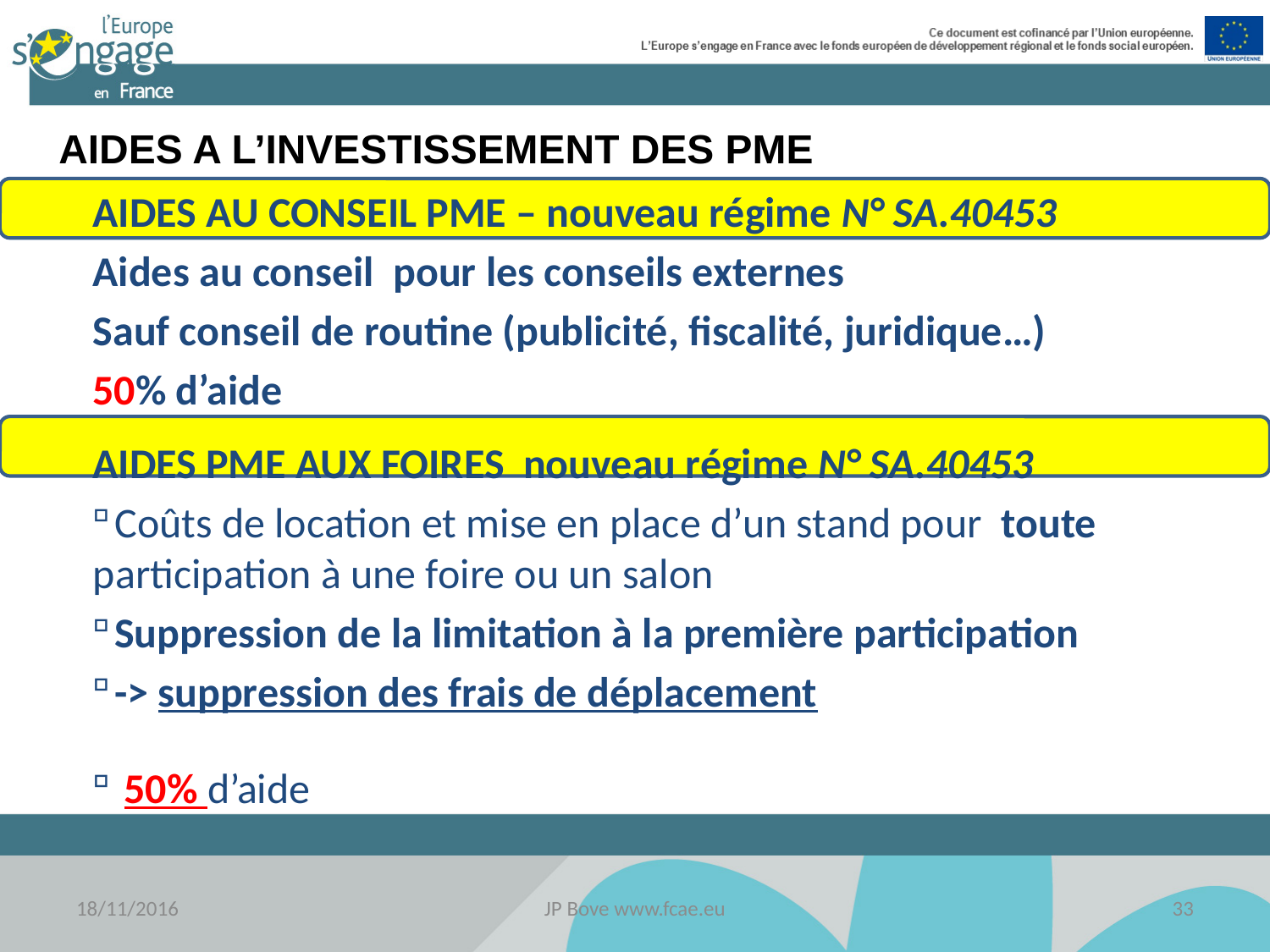

AIDES A L’INVESTISSEMENT DES PME

AIDES AU CONSEIL PME – nouveau régime N° SA.40453
Aides au conseil  pour les conseils externes
Sauf conseil de routine (publicité, fiscalité, juridique…)
50% d’aide

AIDES PME AUX FOIRES  nouveau régime N° SA.40453
 Coûts de location et mise en place d’un stand pour  toute participation à une foire ou un salon
 Suppression de la limitation à la première participation
 -> suppression des frais de déplacement

  50% d’aide

18/11/2016
JP Bove www.fcae.eu
33